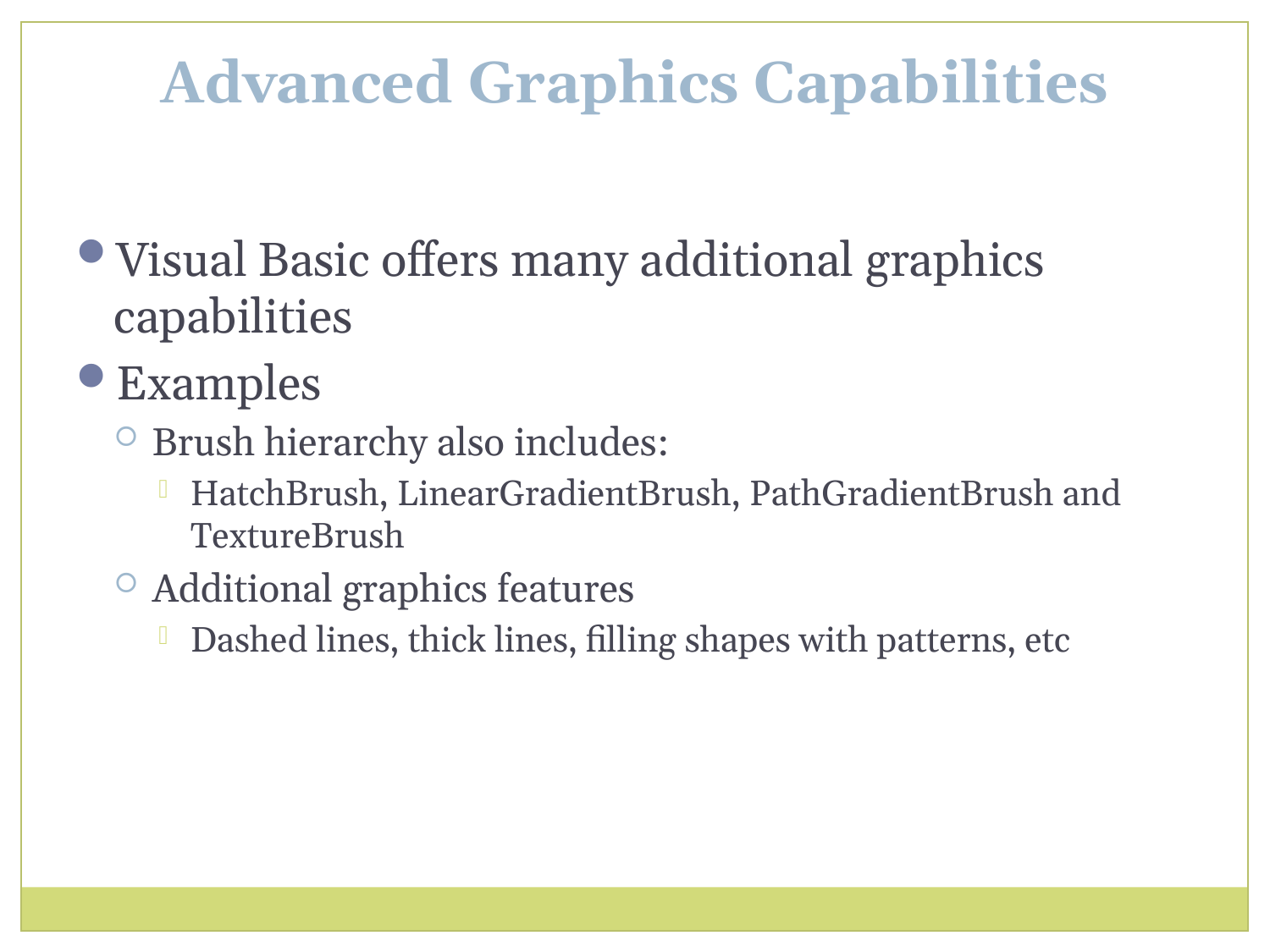

Advanced Graphics Capabilities
Visual Basic offers many additional graphics capabilities
Examples
Brush hierarchy also includes:
HatchBrush, LinearGradientBrush, PathGradientBrush and TextureBrush
Additional graphics features
Dashed lines, thick lines, filling shapes with patterns, etc